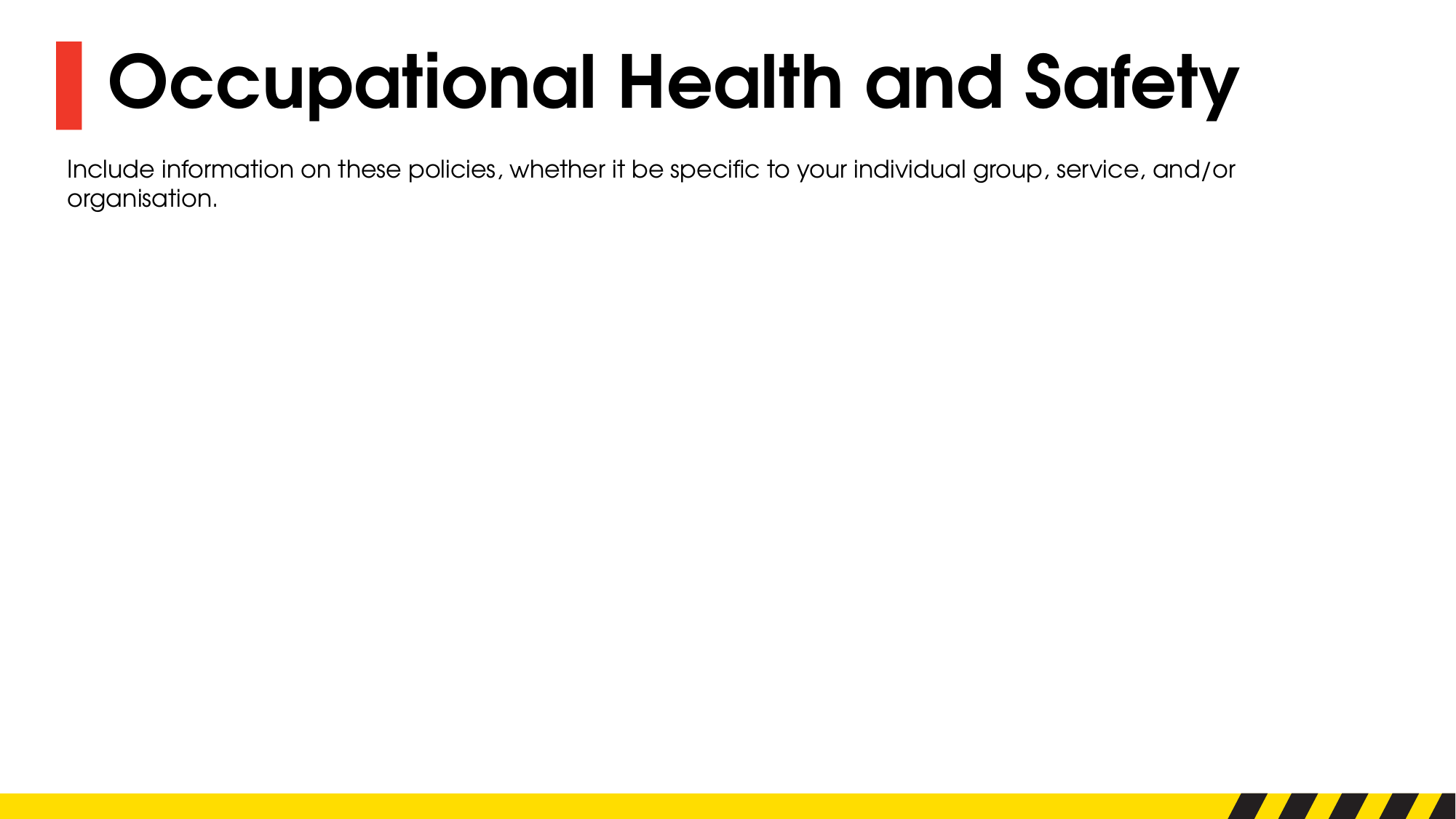

▌Occupational Health and Safety
Include information on these policies, whether it be specific to your individual group, service, and/or organisation.